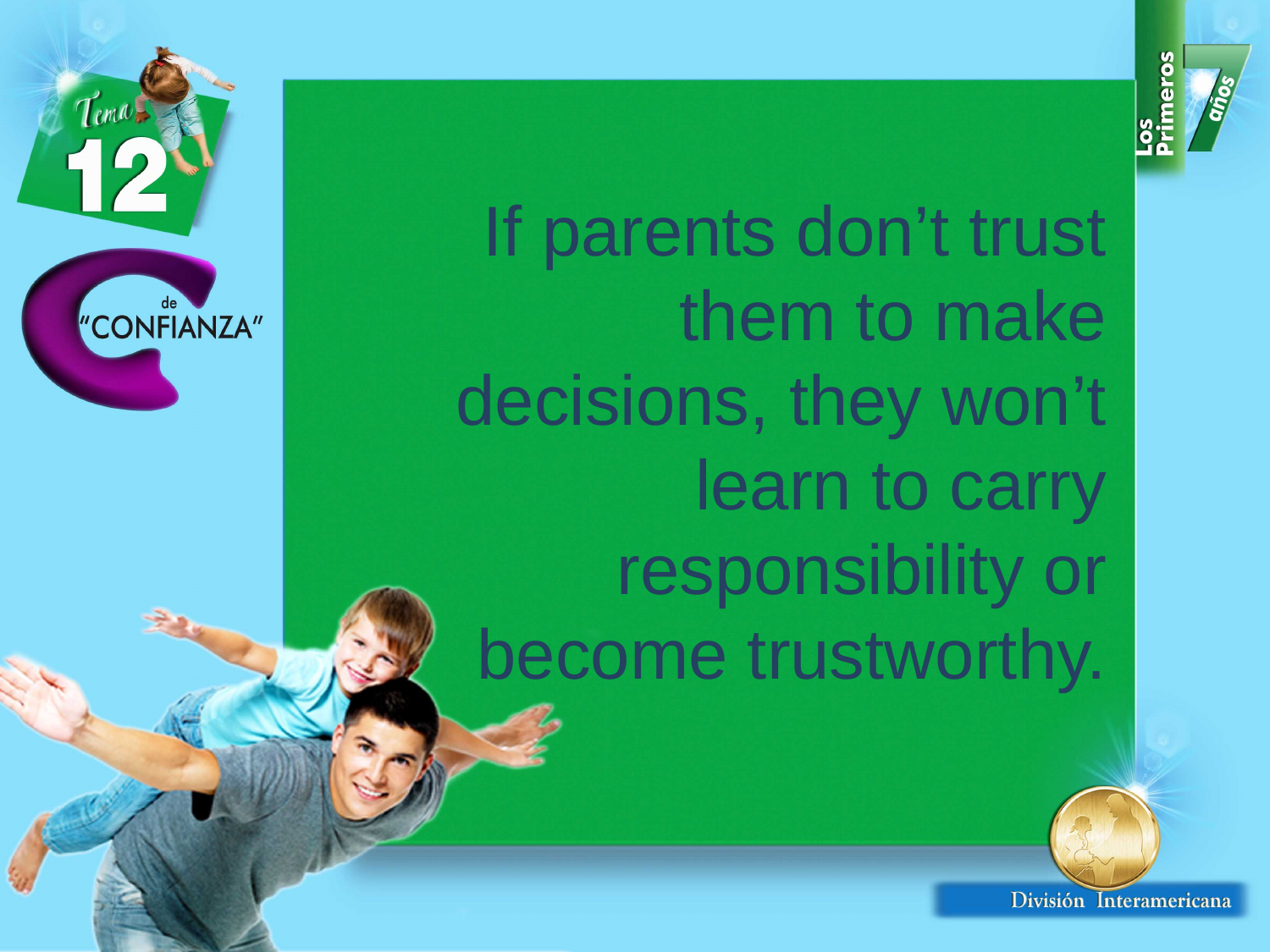

If parents don’t trust them to make decisions, they won’t learn to carry responsibility or become trustworthy.